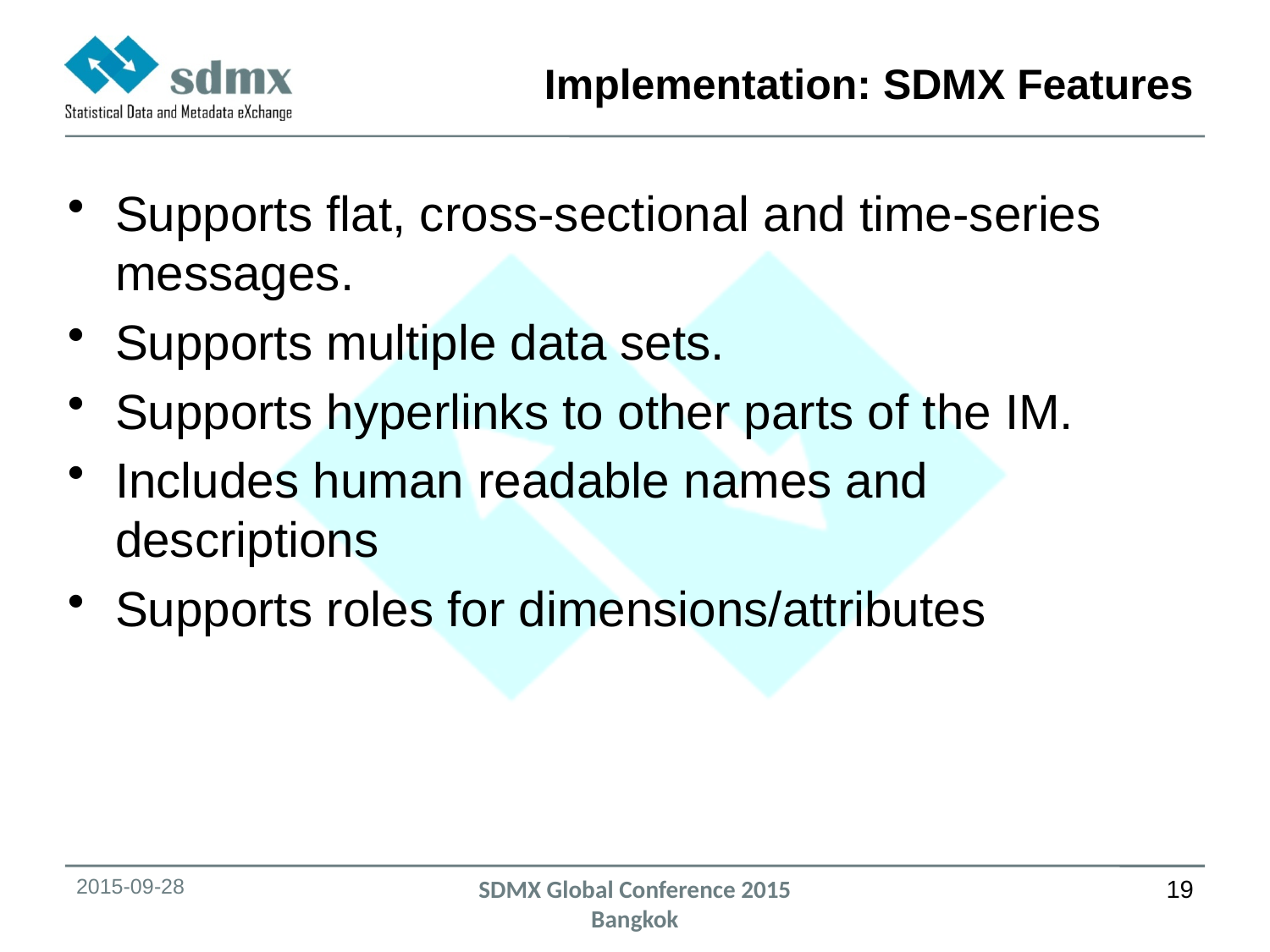

# Implementation: SDMX Features
Supports flat, cross-sectional and time-series messages.
Supports multiple data sets.
Supports hyperlinks to other parts of the IM.
Includes human readable names and descriptions
Supports roles for dimensions/attributes
2015-09-28
SDMX Global Conference 2015
Bangkok
19